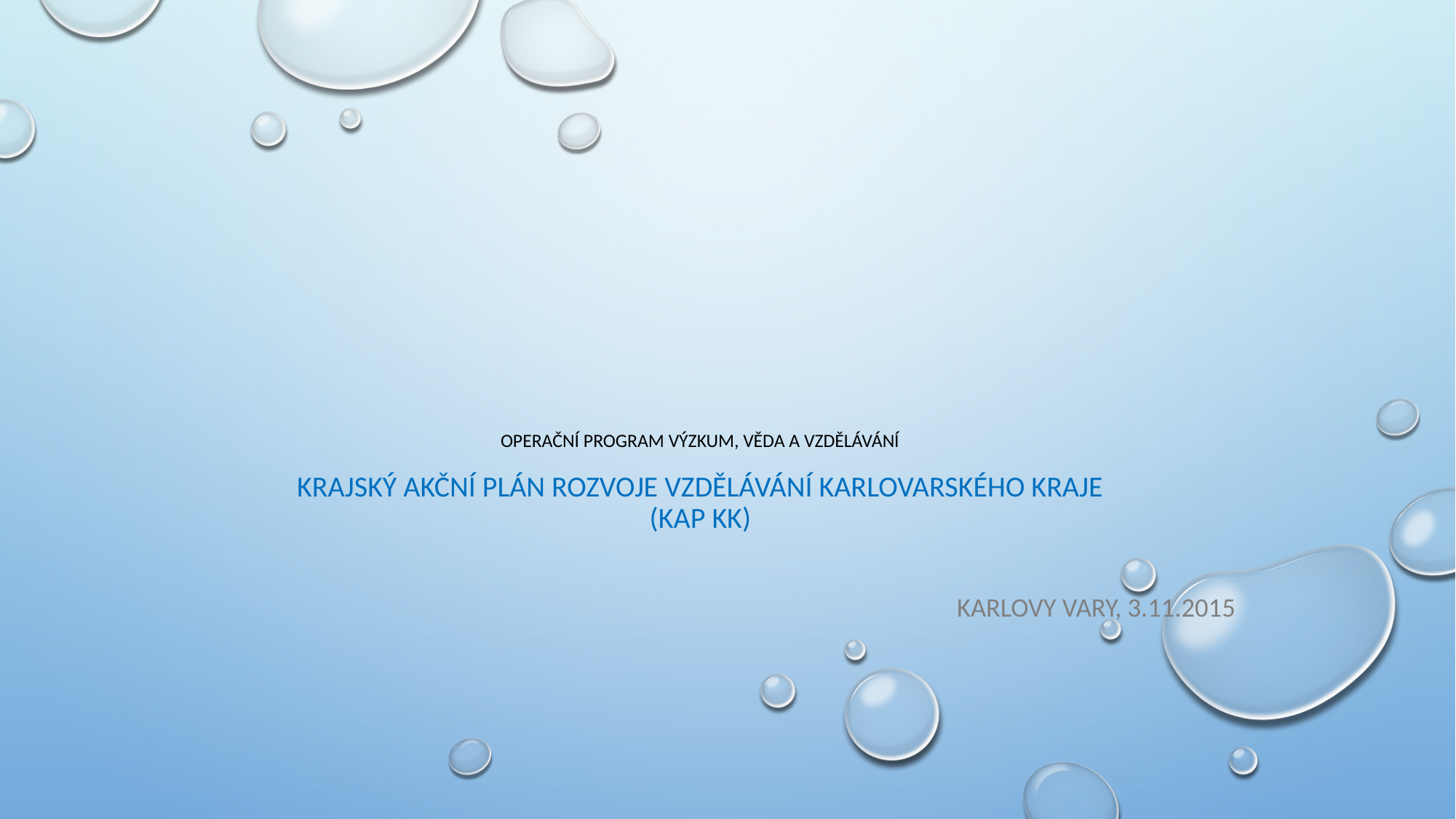

# operační program výzkum, věda a vzdělávání Krajský akční plán rozvoje vzdělávání Karlovarského kraje (kap kk)

Karlovy Vary, 3.11.2015